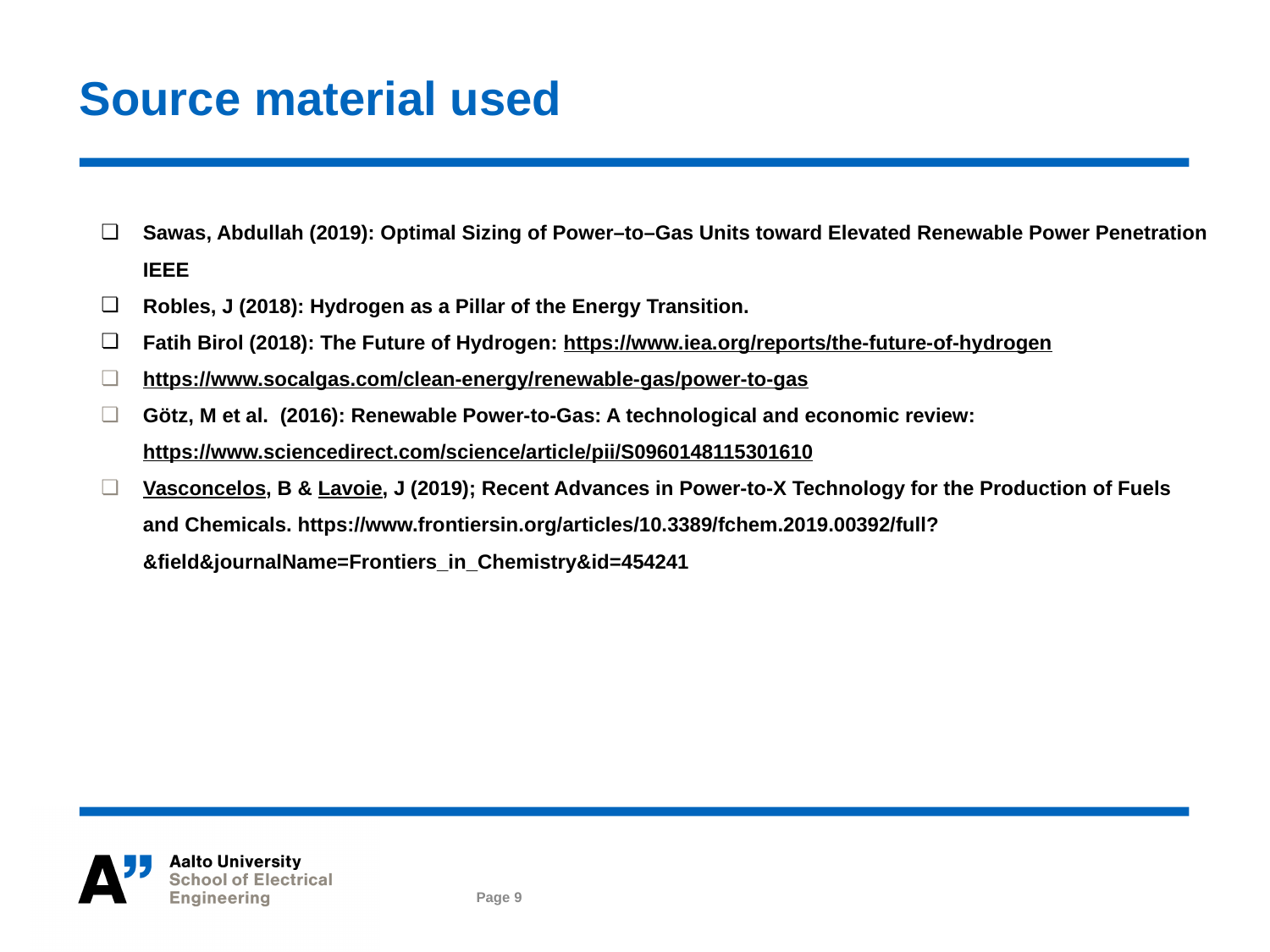

# Source material used
Sawas, Abdullah (2019): Optimal Sizing of Power–to–Gas Units toward Elevated Renewable Power Penetration IEEE
Robles, J (2018): Hydrogen as a Pillar of the Energy Transition.
Fatih Birol (2018): The Future of Hydrogen: https://www.iea.org/reports/the-future-of-hydrogen
https://www.socalgas.com/clean-energy/renewable-gas/power-to-gas
Götz, M et al.  (2016): Renewable Power-to-Gas: A technological and economic review: https://www.sciencedirect.com/science/article/pii/S0960148115301610
Vasconcelos, B & Lavoie, J (2019); Recent Advances in Power-to-X Technology for the Production of Fuels and Chemicals. https://www.frontiersin.org/articles/10.3389/fchem.2019.00392/full?&field&journalName=Frontiers_in_Chemistry&id=454241

Page 9